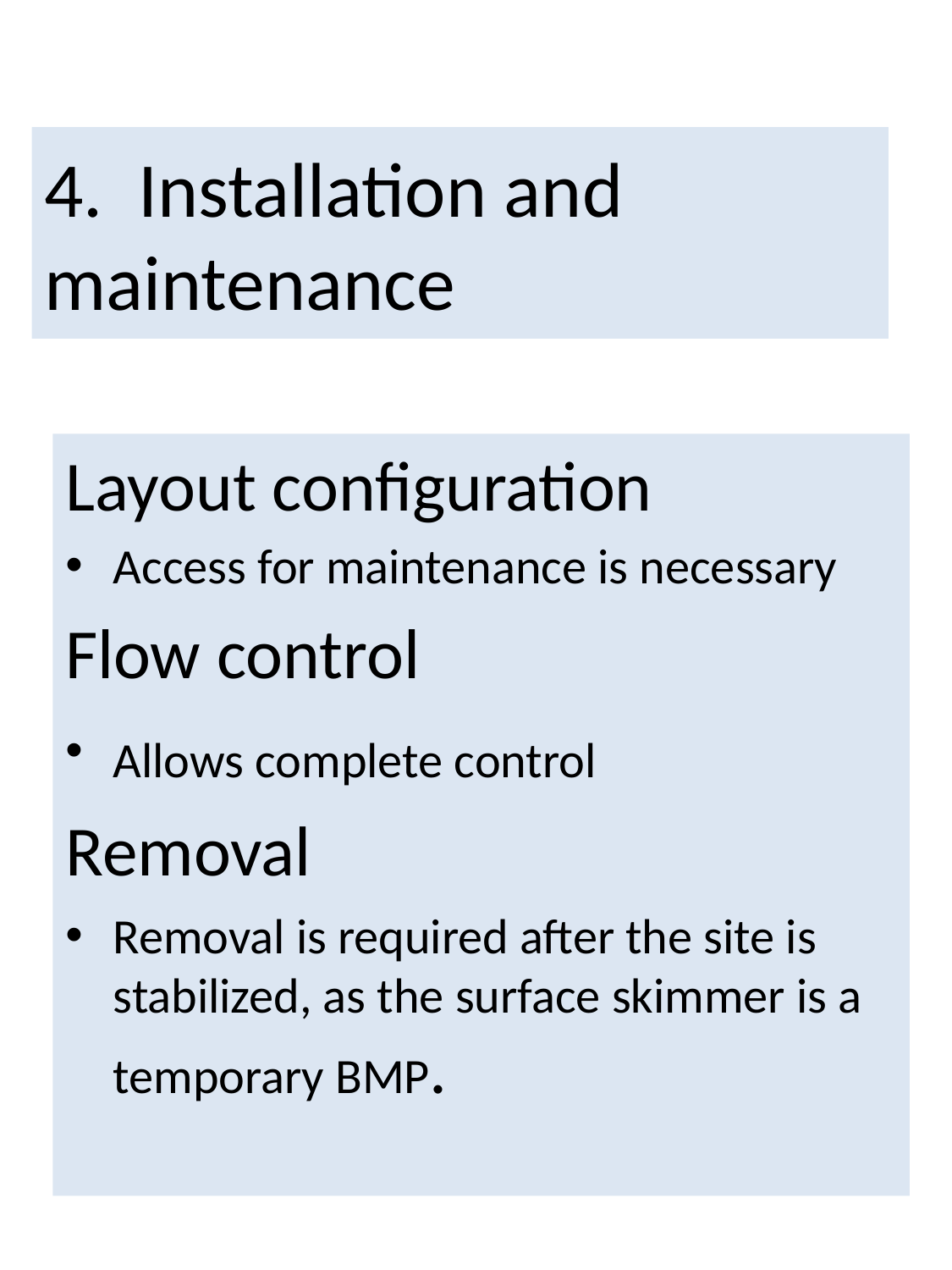

# 4.  Installation and maintenance
Layout configuration
Access for maintenance is necessary
Flow control
Allows complete control
Removal
Removal is required after the site is stabilized, as the surface skimmer is a temporary BMP.